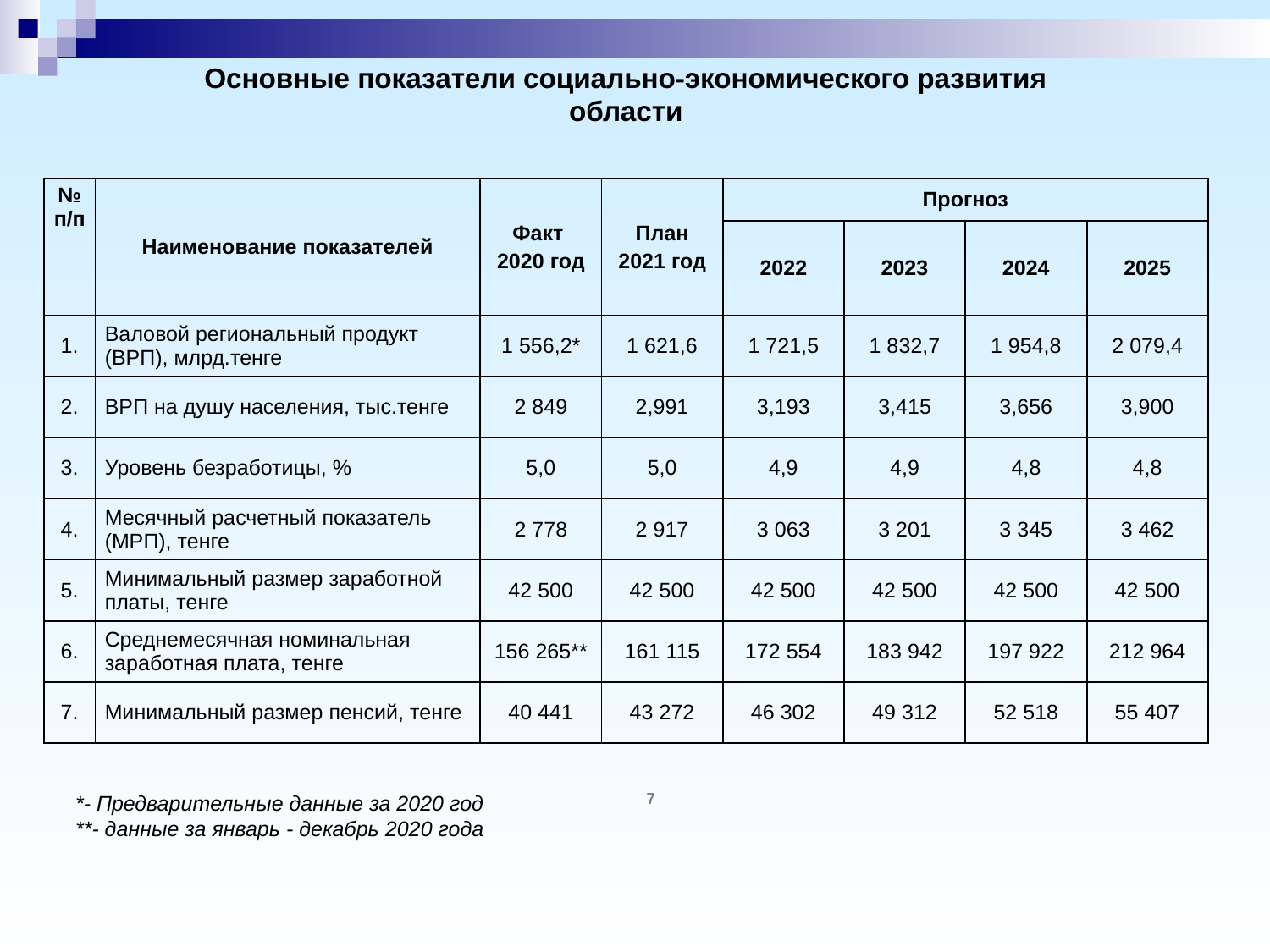

Основные показатели социально-экономического развития области
| № п/п | Наименование показателей | Факт 2020 год | План 2021 год | Прогноз |  |  |  |
| --- | --- | --- | --- | --- | --- | --- | --- |
|  |  |  |  | 2022 | 2023 | 2024 | 2025 |
| 1. | Валовой региональный продукт (ВРП), млрд.тенге | 1 556,2\* | 1 621,6 | 1 721,5 | 1 832,7 | 1 954,8 | 2 079,4 |
| 2. | ВРП на душу населения, тыс.тенге | 2 849 | 2,991 | 3,193 | 3,415 | 3,656 | 3,900 |
| 3. | Уровень безработицы, % | 5,0 | 5,0 | 4,9 | 4,9 | 4,8 | 4,8 |
| 4. | Месячный расчетный показатель (МРП), тенге | 2 778 | 2 917 | 3 063 | 3 201 | 3 345 | 3 462 |
| 5. | Минимальный размер заработной платы, тенге | 42 500 | 42 500 | 42 500 | 42 500 | 42 500 | 42 500 |
| 6. | Среднемесячная номинальная заработная плата, тенге | 156 265\*\* | 161 115 | 172 554 | 183 942 | 197 922 | 212 964 |
| 7. | Минимальный размер пенсий, тенге | 40 441 | 43 272 | 46 302 | 49 312 | 52 518 | 55 407 |
*- Предварительные данные за 2020 год
**- данные за январь - декабрь 2020 года
7